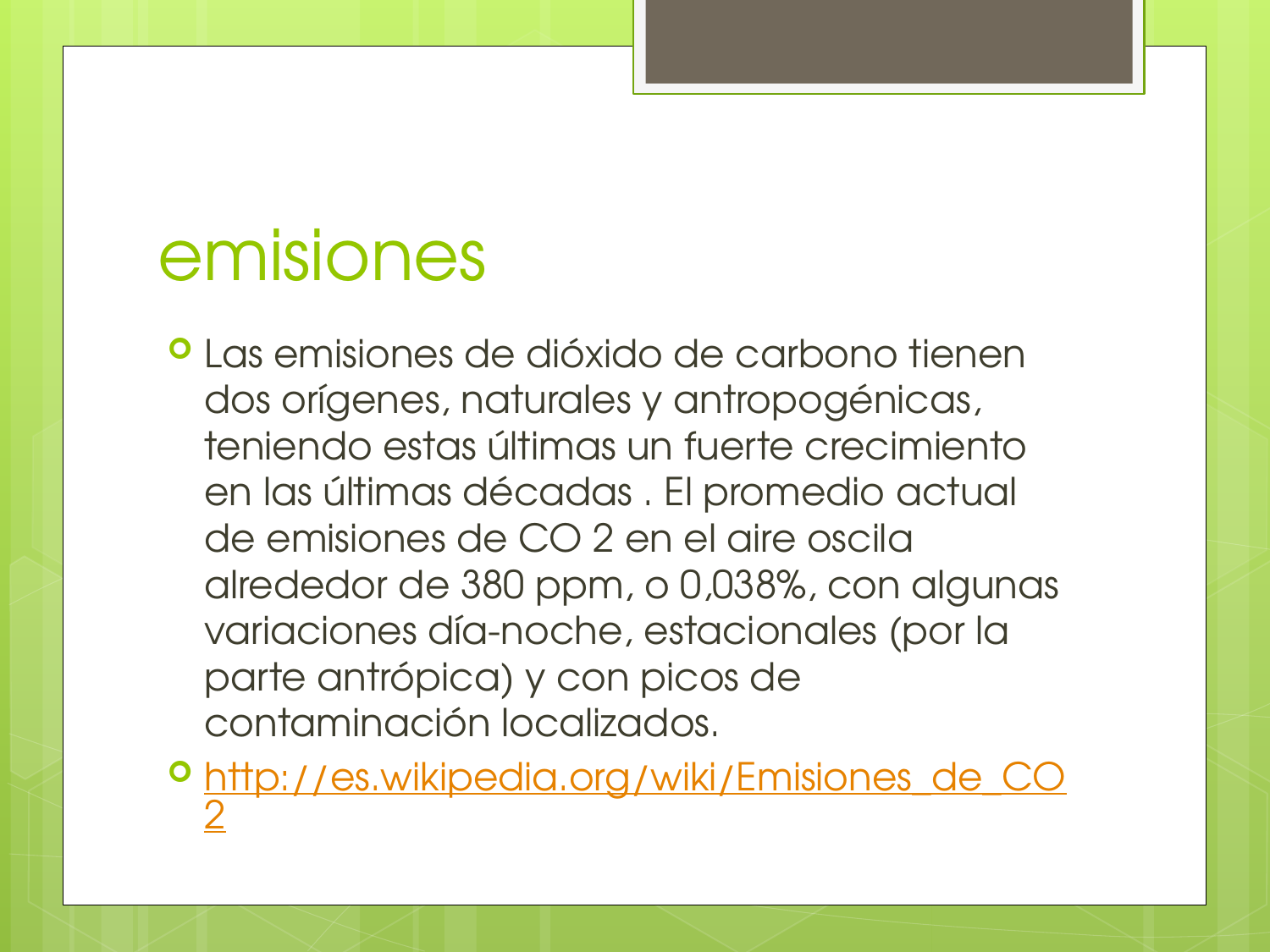

# emisiones
Las emisiones de dióxido de carbono tienen dos orígenes, naturales y antropogénicas, teniendo estas últimas un fuerte crecimiento en las últimas décadas . El promedio actual de emisiones de CO 2 en el aire oscila alrededor de 380 ppm, o 0,038%, con algunas variaciones día-noche, estacionales (por la parte antrópica) y con picos de contaminación localizados.
http://es.wikipedia.org/wiki/Emisiones_de_CO2